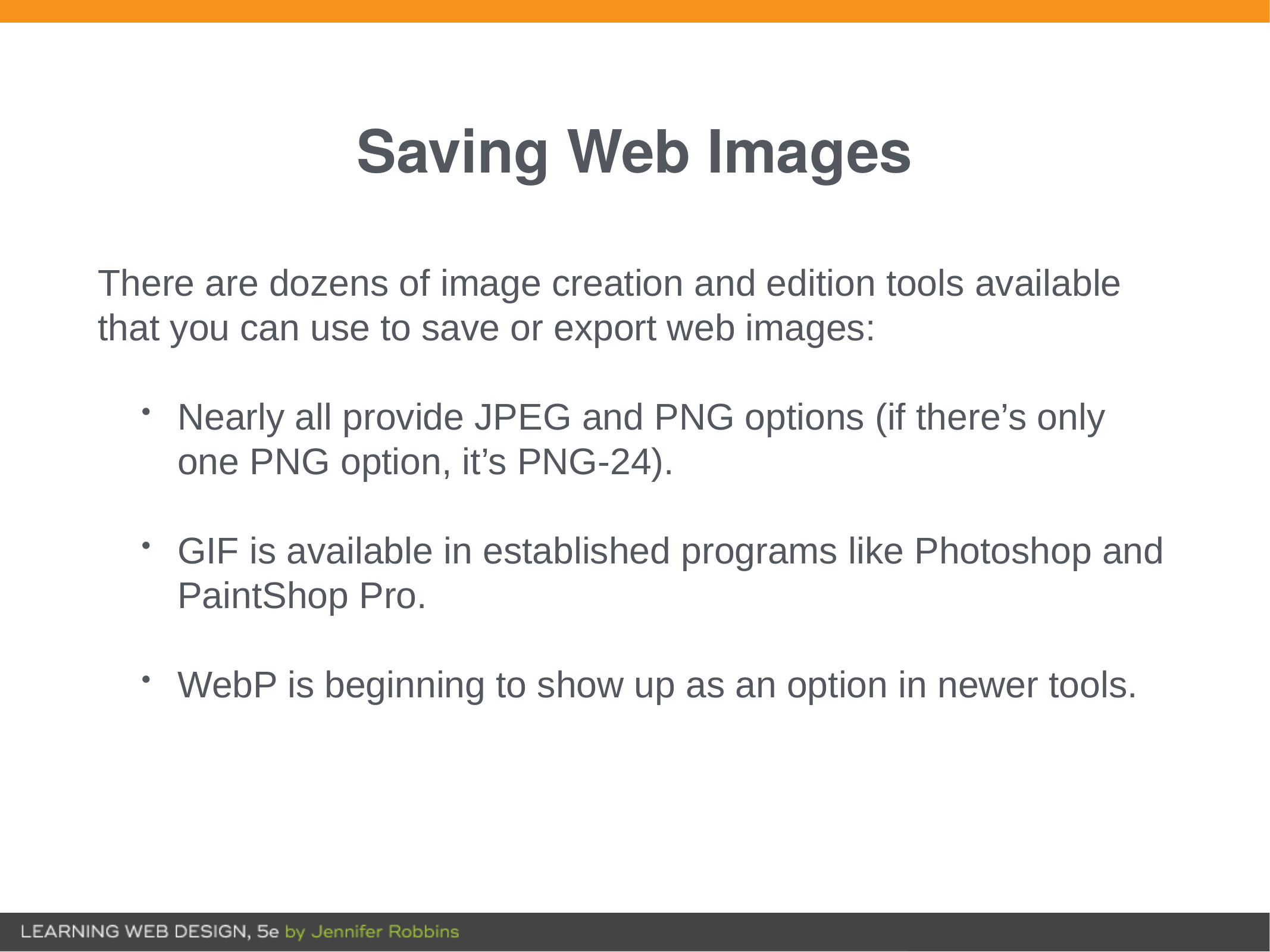

# Saving Web Images
There are dozens of image creation and edition tools available that you can use to save or export web images:
Nearly all provide JPEG and PNG options (if there’s only one PNG option, it’s PNG-24).
GIF is available in established programs like Photoshop and PaintShop Pro.
WebP is beginning to show up as an option in newer tools.